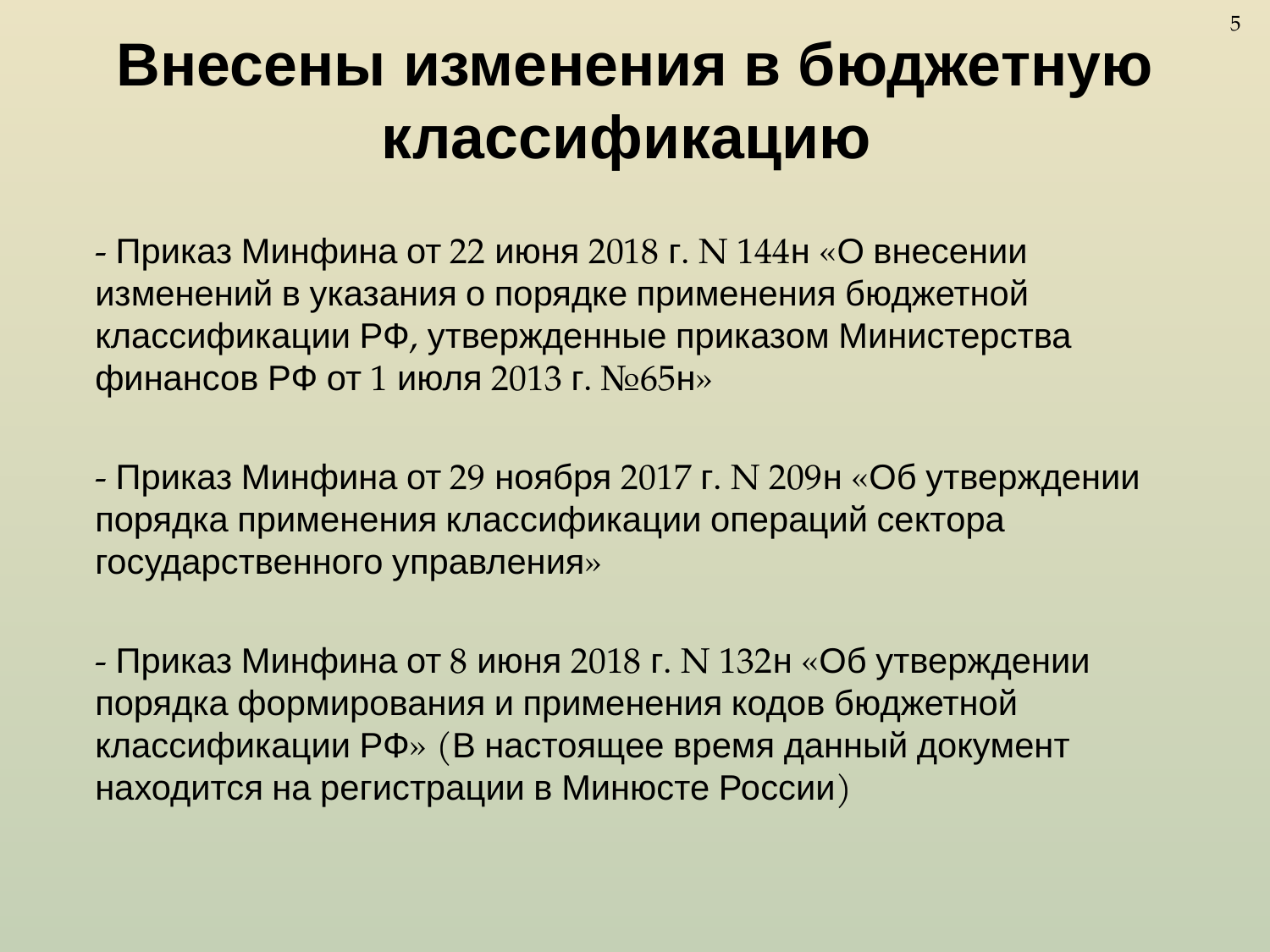

5
# Внесены изменения в бюджетную классификацию
- Приказ Минфина от 22 июня 2018 г. N 144н «О внесении изменений в указания о порядке применения бюджетной классификации РФ, утвержденные приказом Министерства финансов РФ от 1 июля 2013 г. №65н»

- Приказ Минфина от 29 ноября 2017 г. N 209н «Об утверждении порядка применения классификации операций сектора государственного управления»

- Приказ Минфина от 8 июня 2018 г. N 132н «Об утверждении порядка формирования и применения кодов бюджетной классификации РФ» (В настоящее время данный документ находится на регистрации в Минюсте России)